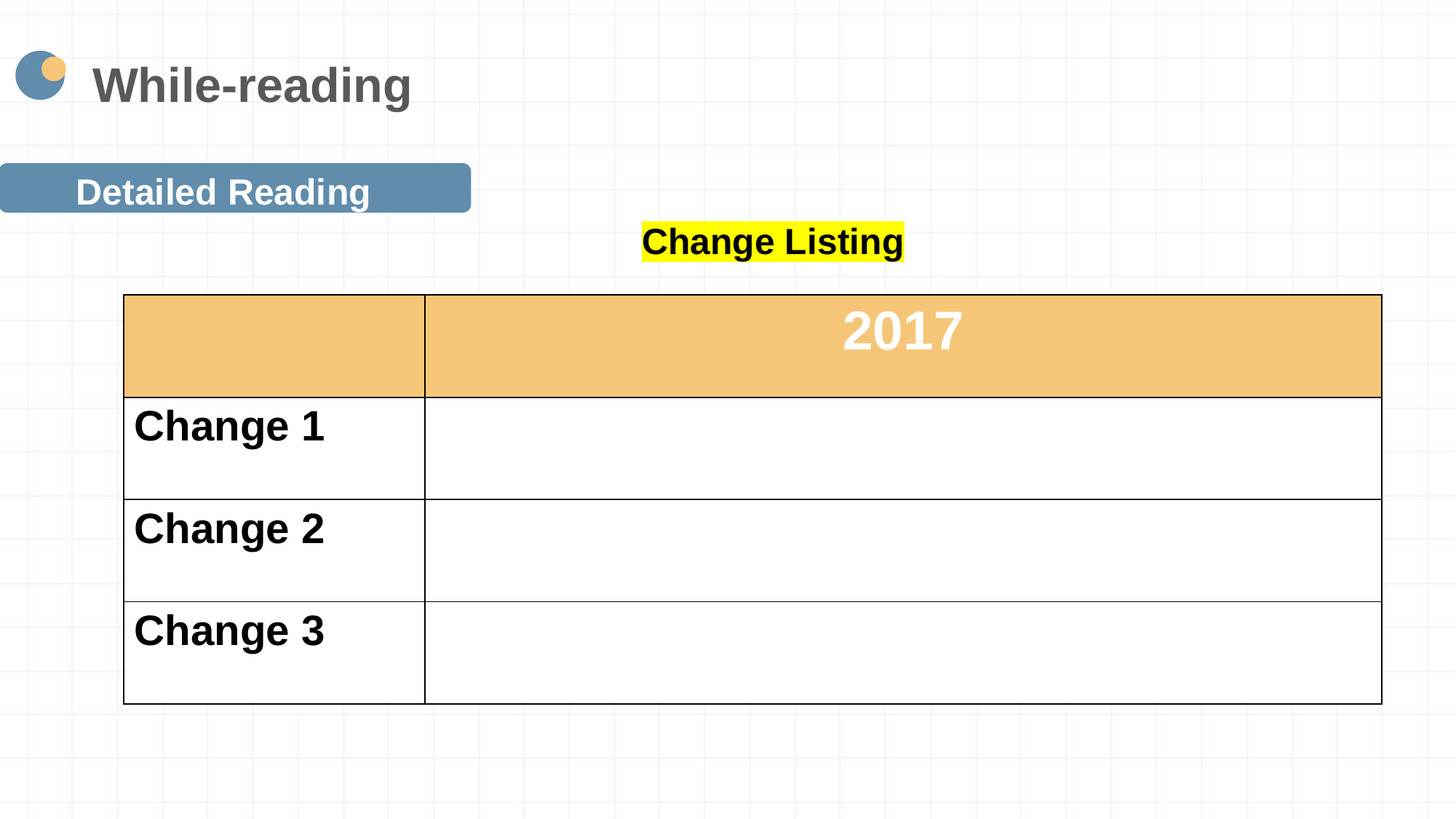

While-reading

Detailed Reading

Change Listing
|  | 2017 |
| --- | --- |
| Change 1 |  |
| Change 2 |  |
| Change 3 |  |